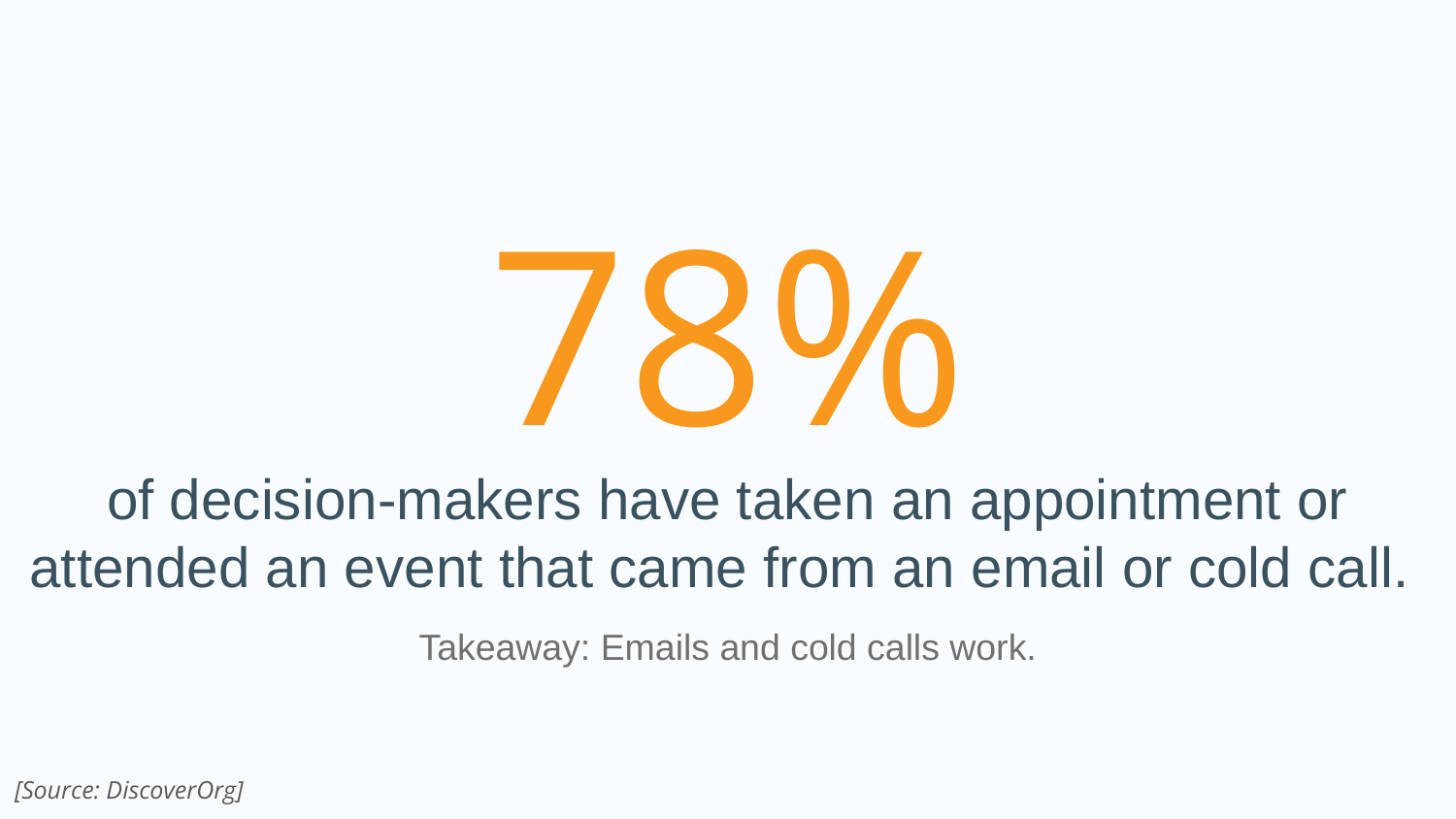

# 78%
of decision-makers have taken an appointment or attended an event that came from an email or cold call.
Takeaway: Emails and cold calls work.
[Source: DiscoverOrg]